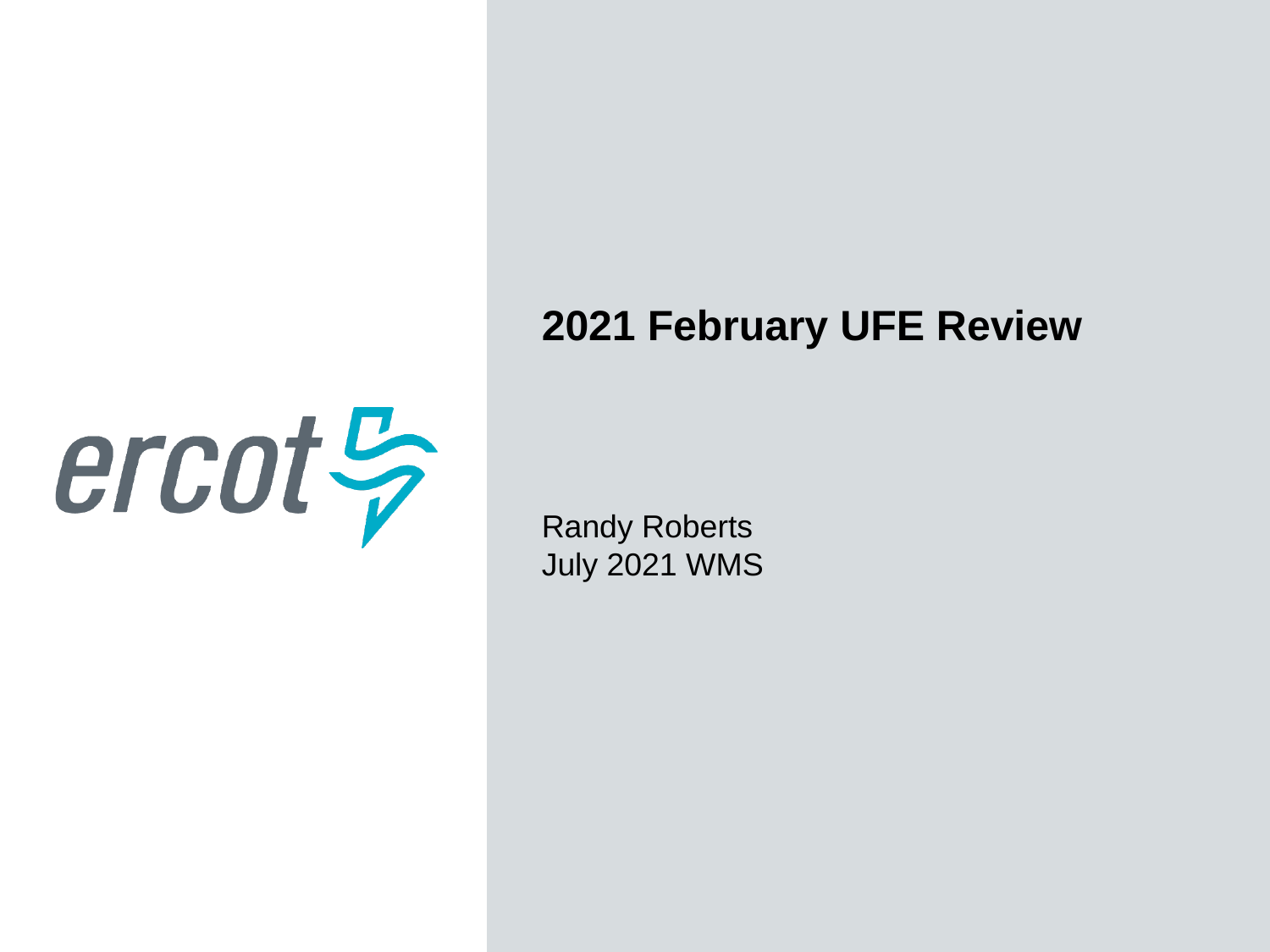

2021 February UFE Review

Randy Roberts
July 2021 WMS